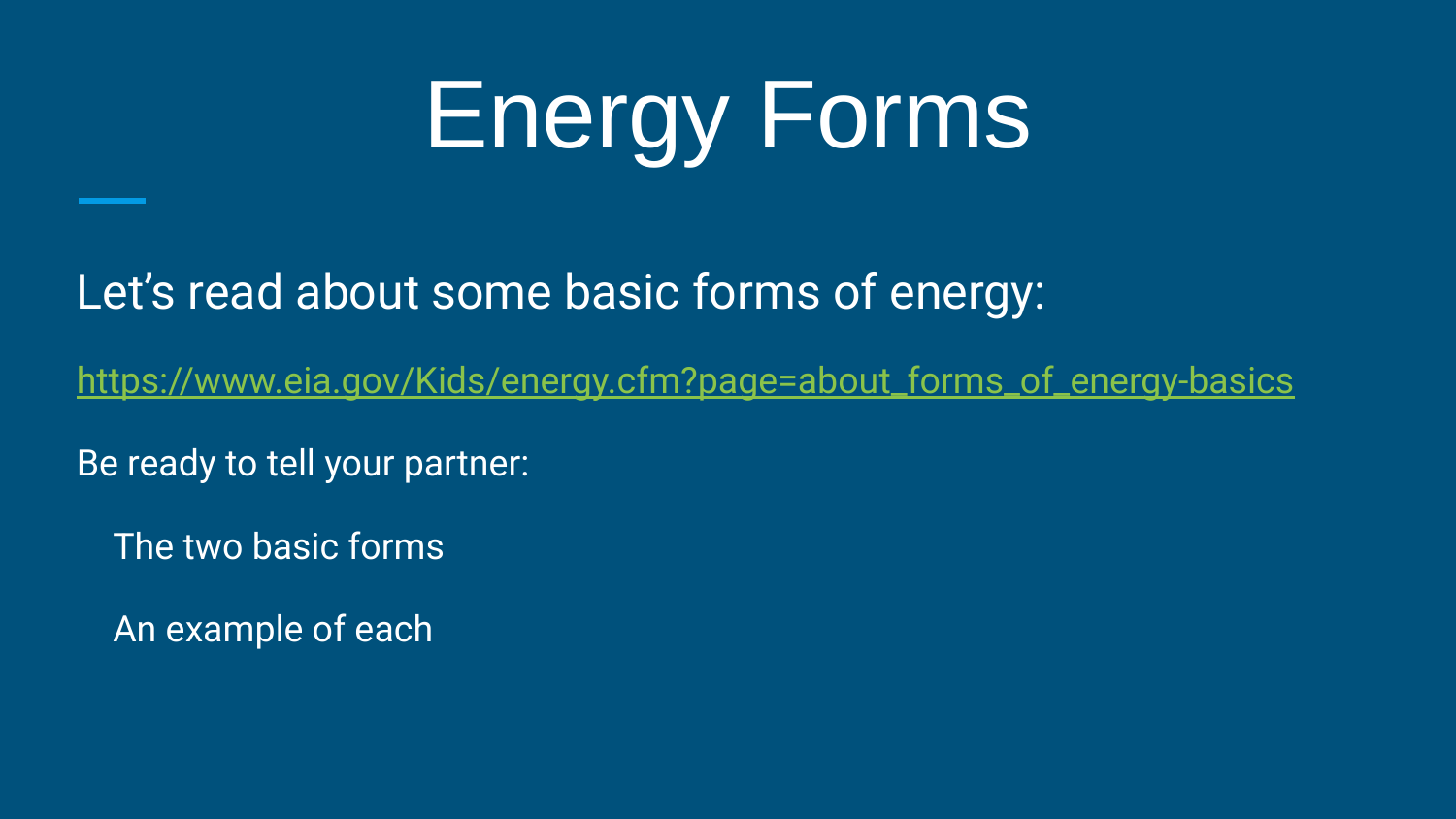

# Energy Forms
Let’s read about some basic forms of energy:
https://www.eia.gov/Kids/energy.cfm?page=about_forms_of_energy-basics
Be ready to tell your partner:
The two basic forms
An example of each